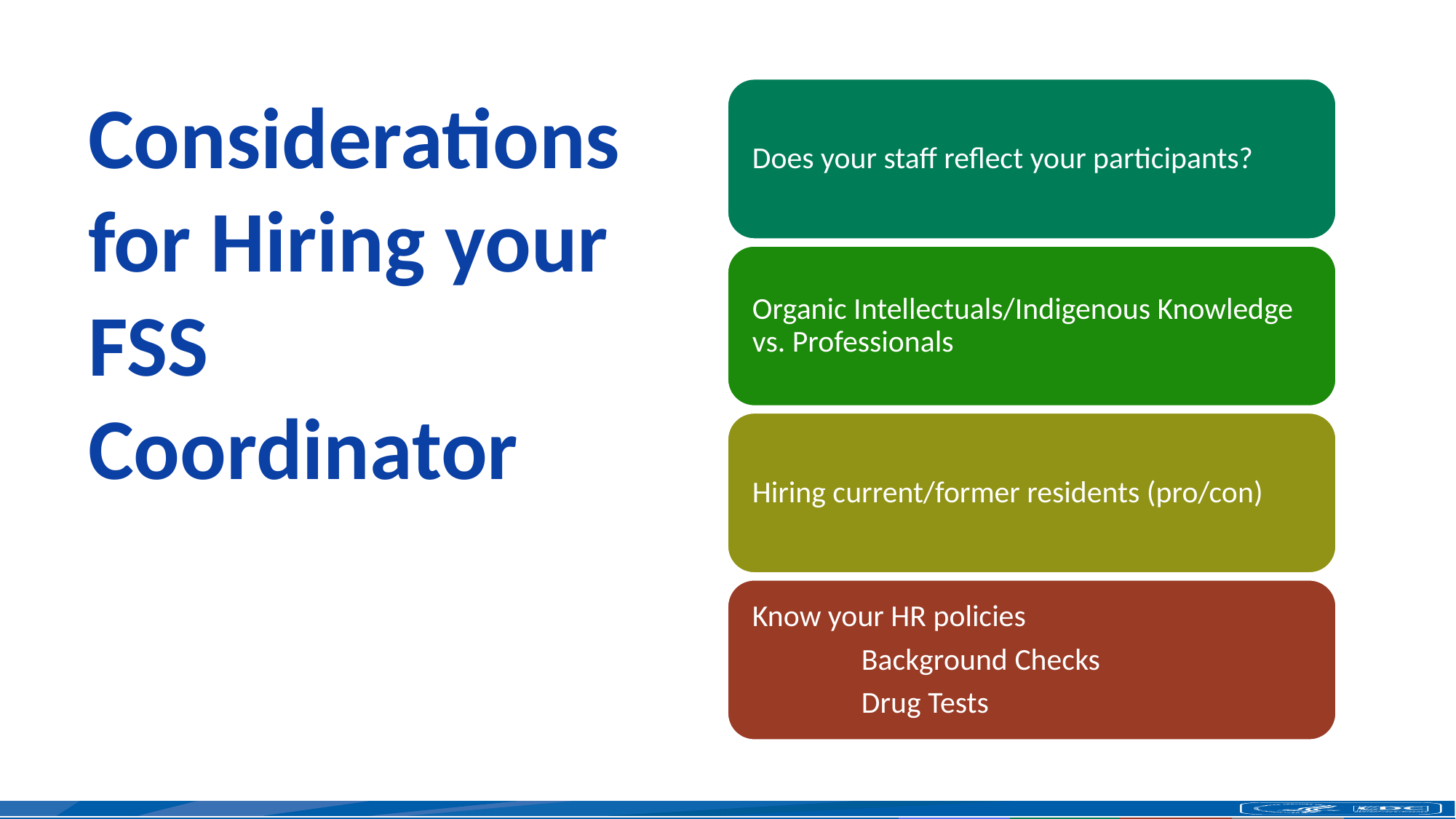

Does your staff reflect your participants?
Organic Intellectuals/Indigenous Knowledge vs. Professionals
Hiring current/former residents (pro/con)
Know your HR policies
	Background Checks
	Drug Tests
# Considerations for Hiring your FSS Coordinator